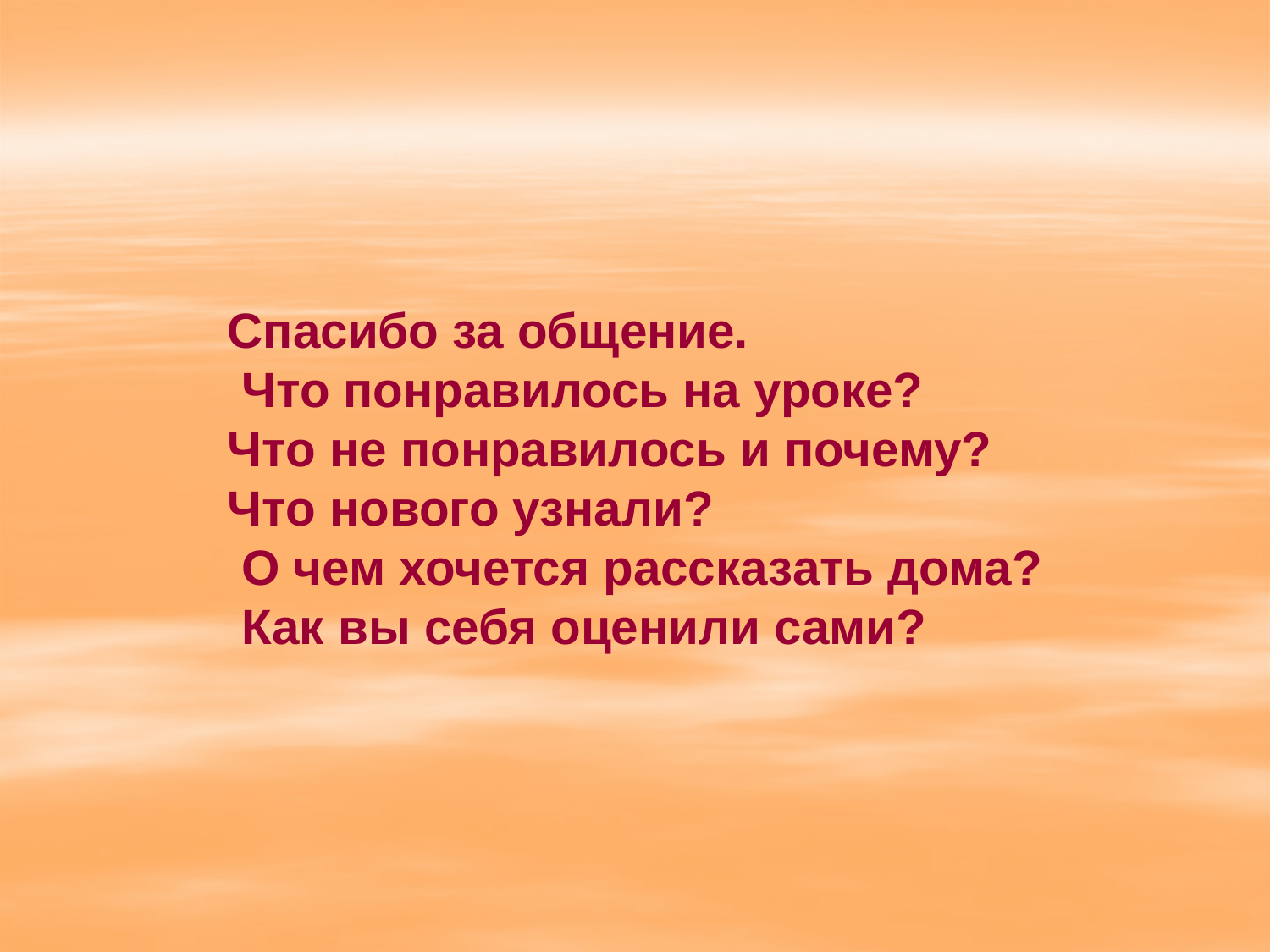

Спасибо за общение.
 Что понравилось на уроке?
Что не понравилось и почему?
Что нового узнали?
 О чем хочется рассказать дома?
 Как вы себя оценили сами?